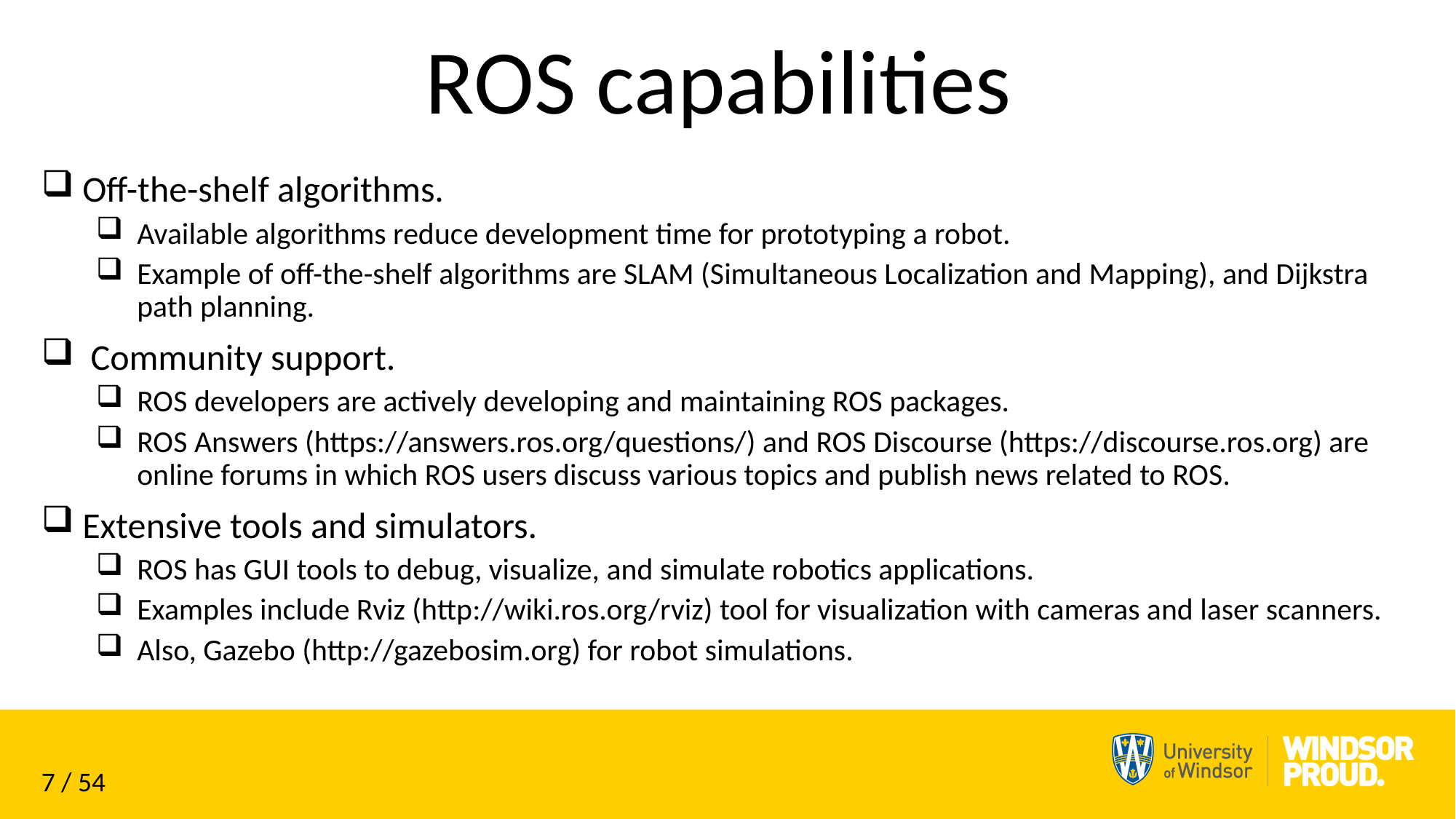

# ROS capabilities
Off-the-shelf algorithms.
Available algorithms reduce development time for prototyping a robot.
Example of off-the-shelf algorithms are SLAM (Simultaneous Localization and Mapping), and Dijkstra path planning.
 Community support.
ROS developers are actively developing and maintaining ROS packages.
ROS Answers (https://answers.ros.org/questions/) and ROS Discourse (https://discourse.ros.org) are  online forums in which ROS users discuss various topics and publish news related to ROS.
Extensive tools and simulators.
ROS has GUI tools to debug, visualize, and simulate robotics applications.
Examples include Rviz (http://wiki.ros.org/rviz) tool for visualization with cameras and laser scanners.
Also, Gazebo (http://gazebosim.org) for robot simulations.

7